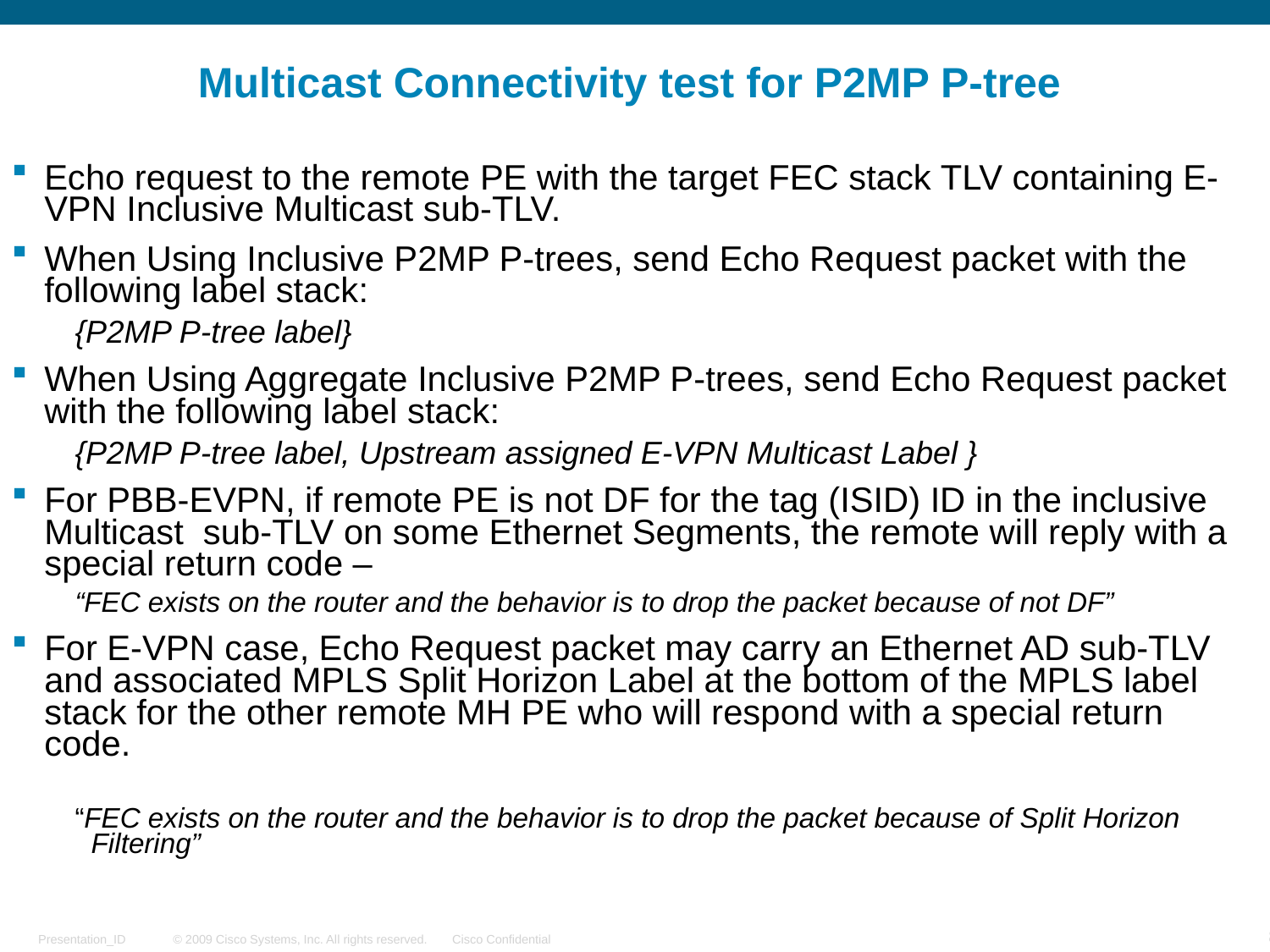

# Multicast Connectivity test for P2MP P-tree
Echo request to the remote PE with the target FEC stack TLV containing E-VPN Inclusive Multicast sub-TLV.
When Using Inclusive P2MP P-trees, send Echo Request packet with the following label stack:
{P2MP P-tree label}
When Using Aggregate Inclusive P2MP P-trees, send Echo Request packet with the following label stack:
{P2MP P-tree label, Upstream assigned E-VPN Multicast Label }
For PBB-EVPN, if remote PE is not DF for the tag (ISID) ID in the inclusive Multicast  sub-TLV on some Ethernet Segments, the remote will reply with a special return code –
“FEC exists on the router and the behavior is to drop the packet because of not DF”
For E-VPN case, Echo Request packet may carry an Ethernet AD sub-TLV and associated MPLS Split Horizon Label at the bottom of the MPLS label stack for the other remote MH PE who will respond with a special return code.

“FEC exists on the router and the behavior is to drop the packet because of Split Horizon Filtering”